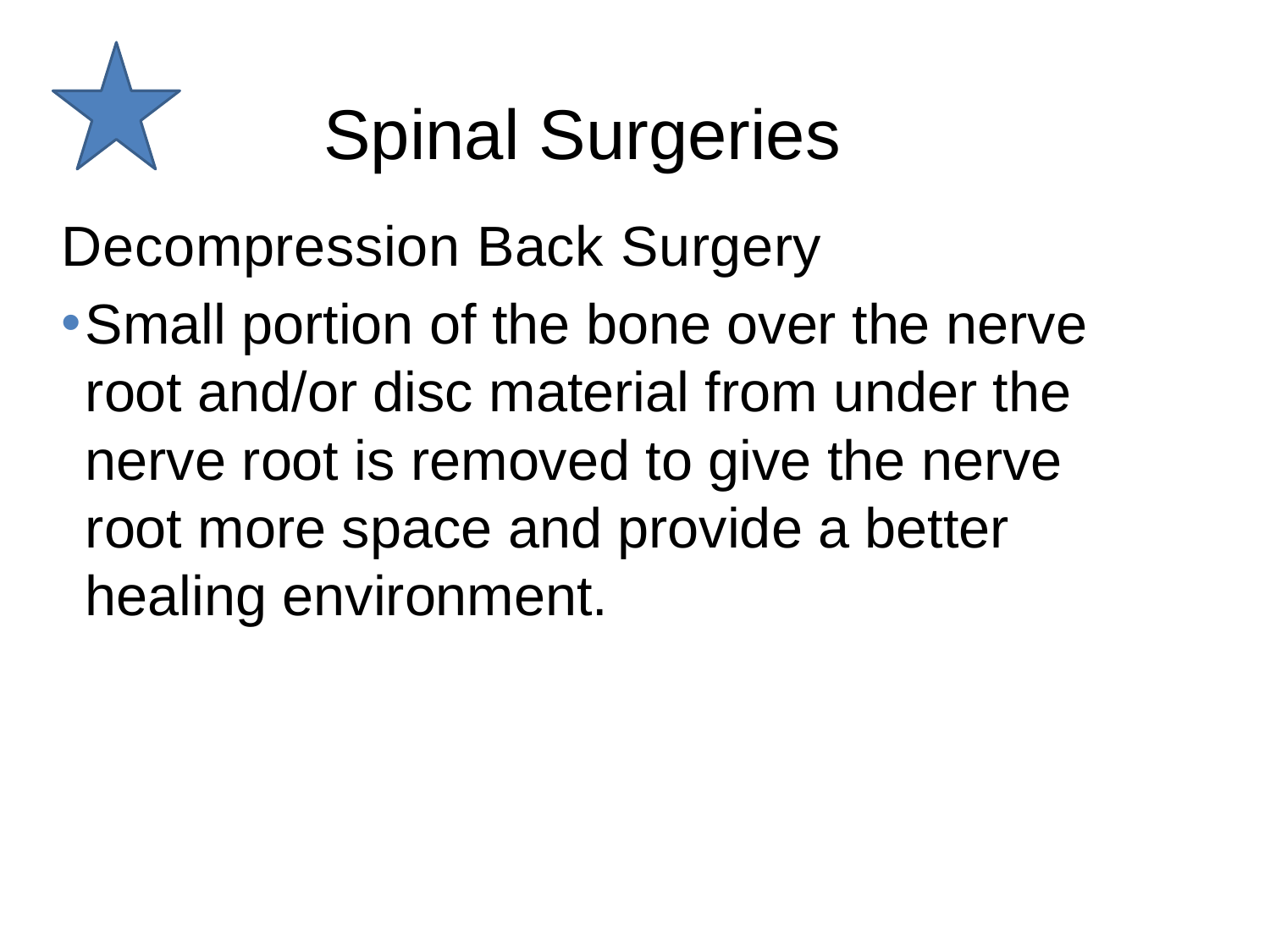

# Spinal Surgeries

Decompression Back Surgery
Small portion of the bone over the nerve root and/or disc material from under the nerve root is removed to give the nerve root more space and provide a better healing environment.